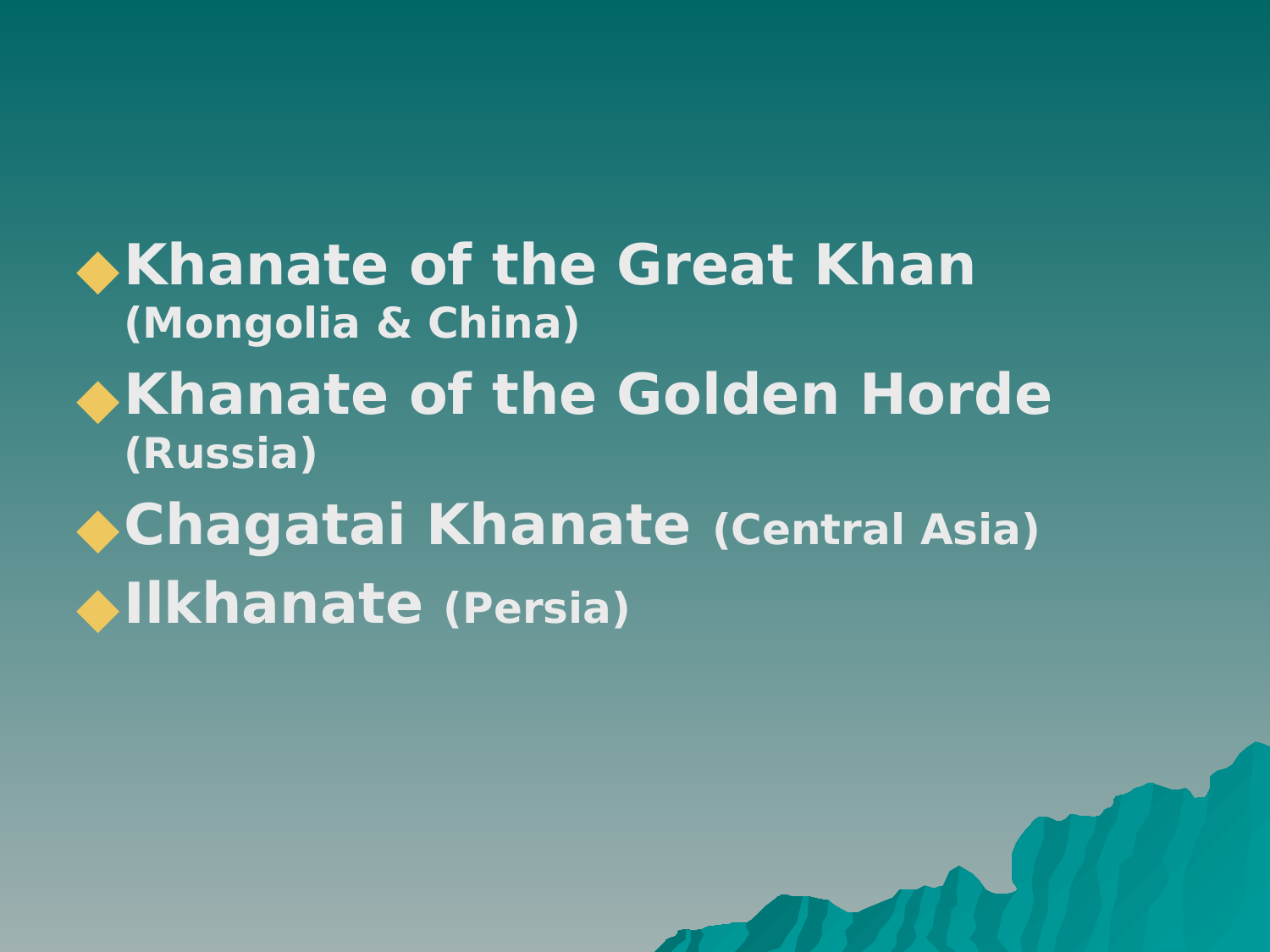

#
Khanate of the Great Khan (Mongolia & China)
Khanate of the Golden Horde (Russia)
Chagatai Khanate (Central Asia)
Ilkhanate (Persia)